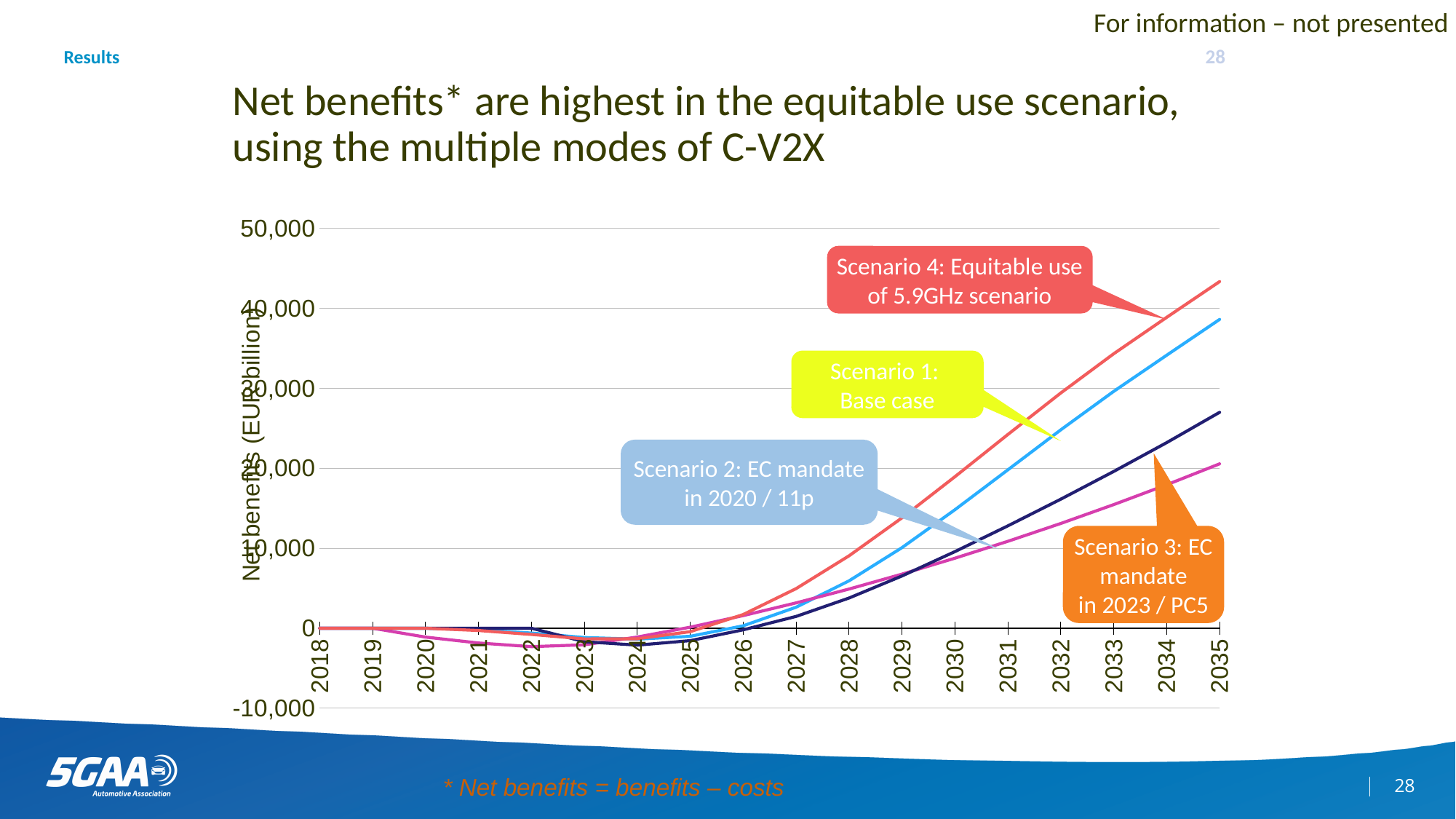

For information – not presented
28
Results
# Net benefits* are highest in the equitable use scenario, using the multiple modes of C-V2X

### Chart

| Category | Scenario 1 | Scenario 2 | Scenario 3 | Scenario 4 |
|---|---|---|---|---|
| 2018 | 0.0 | 0.0 | 0.0 | 0.0 |
| 2019 | 0.0 | 0.0 | 0.0 | 0.0 |
| 2020 | 0.0 | -1109.7599379855858 | 0.0 | 0.0 |
| 2021 | -211.41872005361796 | -1847.1424659375573 | 0.0 | -287.6259086040693 |
| 2022 | -606.8143034889094 | -2300.0266114822152 | 0.0 | -775.4992383094084 |
| 2023 | -1165.5231759506287 | -2070.9272281458525 | -1684.845627806269 | -1336.9207345170971 |
| 2024 | -1365.4659831743631 | -1096.2628128422234 | -2113.591608335067 | -1321.6399410973872 |
| 2025 | -1008.0443310062888 | 131.60455167179953 | -1550.7589143653195 | -425.991421855078 |
| 2026 | 304.1478084431974 | 1578.3134652962872 | -200.25988460784447 | 1709.8533394647284 |
| 2027 | 2622.6466030181177 | 3170.281170984844 | 1475.0515700239853 | 4950.829327530746 |
| 2028 | 5924.221147063992 | 4899.065196850049 | 3772.176460328939 | 9052.415046947746 |
| 2029 | 10072.712318313683 | 6760.25316947276 | 6532.180001128227 | 13796.793054413127 |
| 2030 | 14806.106388287899 | 8750.170934781167 | 9573.599273307456 | 18933.96358698043 |
| 2031 | 19796.961296852416 | 10863.396725761822 | 12790.24353378647 | 24213.02150129529 |
| 2032 | 24802.935444661227 | 13095.107083738225 | 16130.070490646007 | 29406.33464289749 |
| 2033 | 29611.16243104507 | 15448.983634092667 | 19593.176619899983 | 34313.735330831056 |
| 2034 | 34126.538493830565 | 17931.110737469386 | 23200.510787348896 | 38857.89637292885 |
| 2035 | 38597.994965456186 | 20549.811552713247 | 26988.797177466608 | 43330.48484833749 |
Scenario 4: Equitable use of 5.9GHz scenario
Scenario 1:
Base case
Scenario 2: EC mandate in 2020 / 11p
Scenario 3: EC mandate
in 2023 / PC5
* Net benefits = benefits – costs